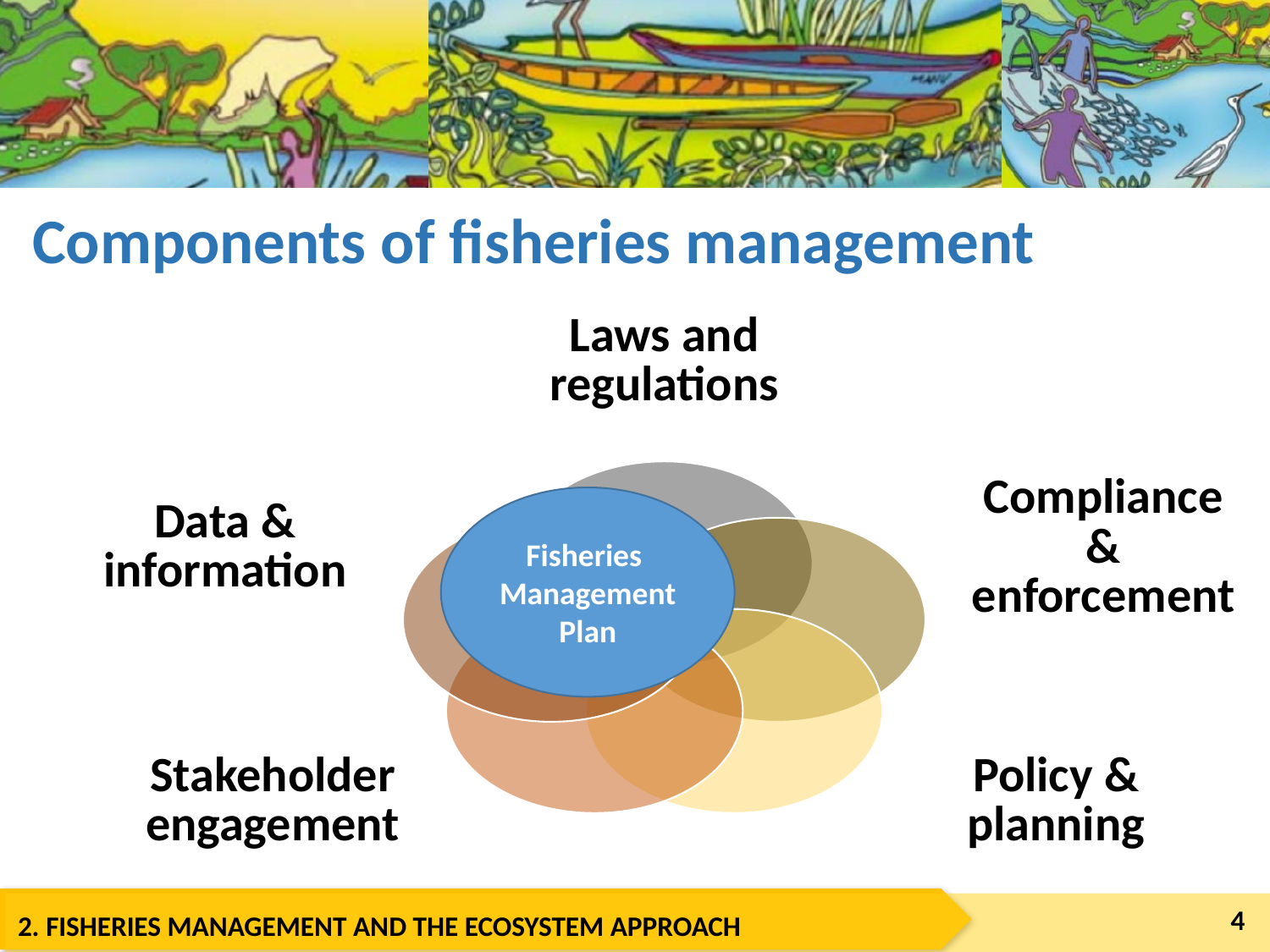

# Components of fisheries management
Laws and regulations
Compliance & enforcement
Data & information
Policy & planning
Stakeholder engagement
Fisheries
Management Plan
4